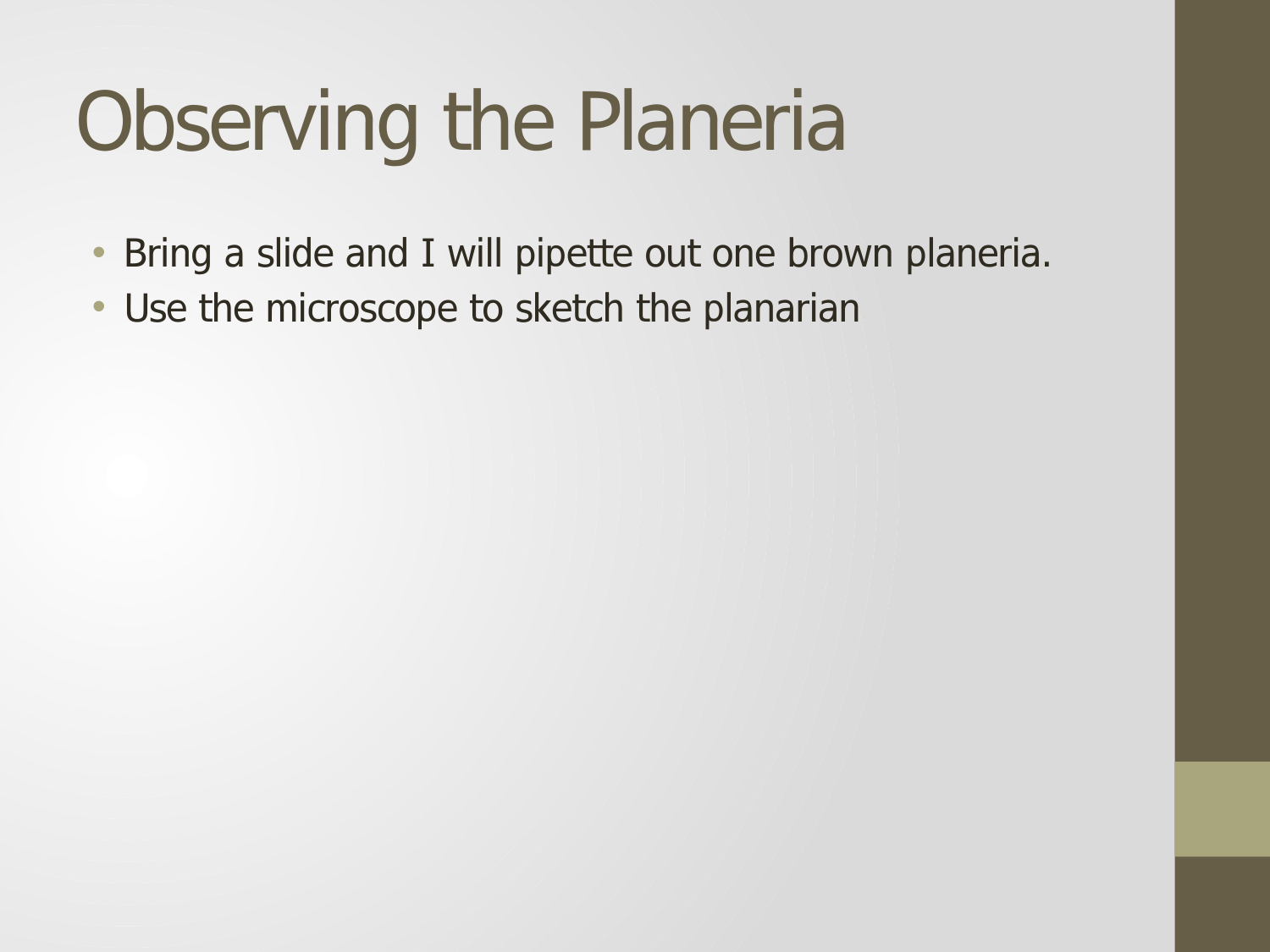

# Observing the Planeria
Bring a slide and I will pipette out one brown planeria.
Use the microscope to sketch the planarian